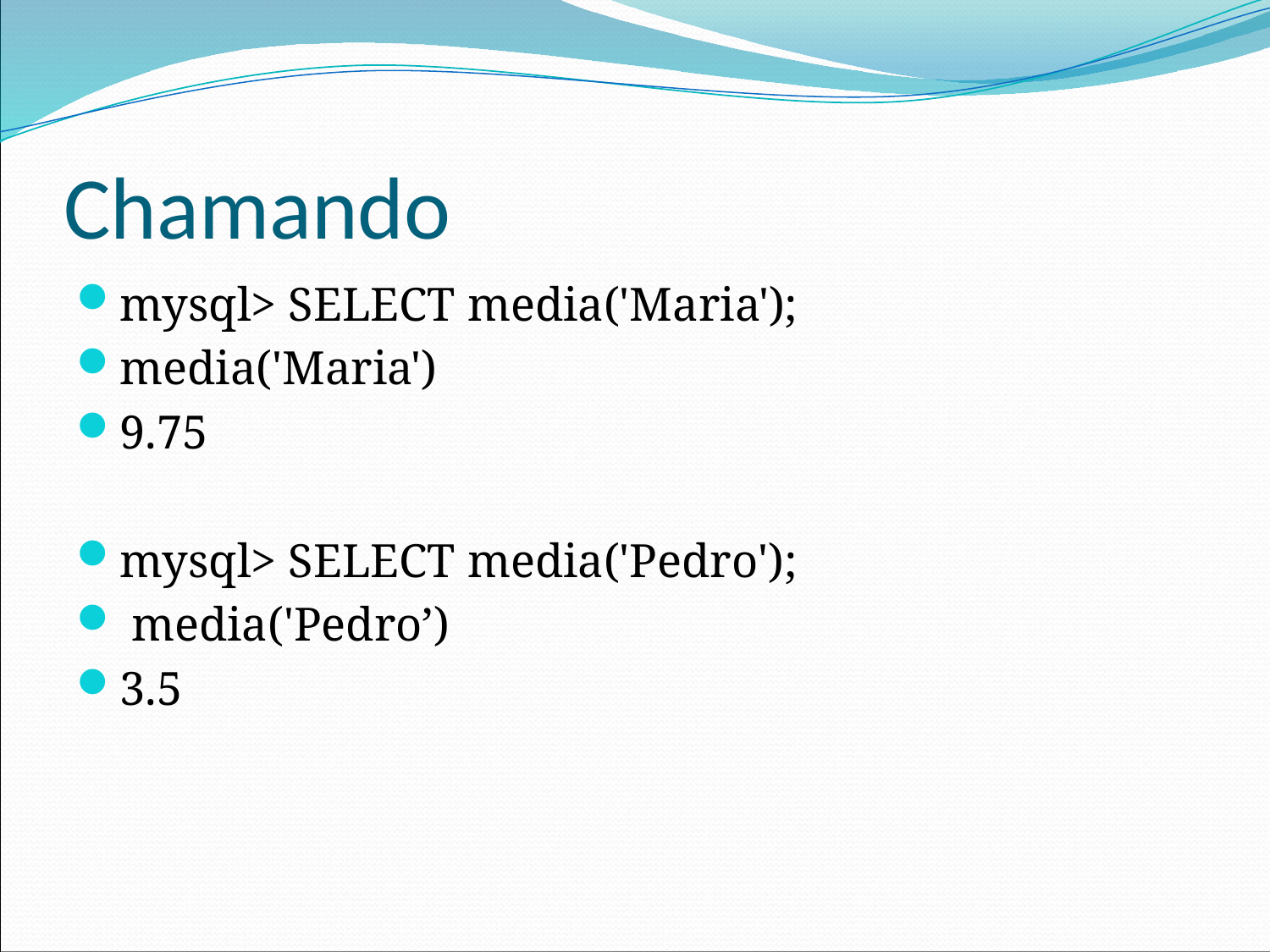

# Chamando
mysql> SELECT media('Maria');
media('Maria')
9.75

mysql> SELECT media('Pedro');
 media('Pedro’)
3.5